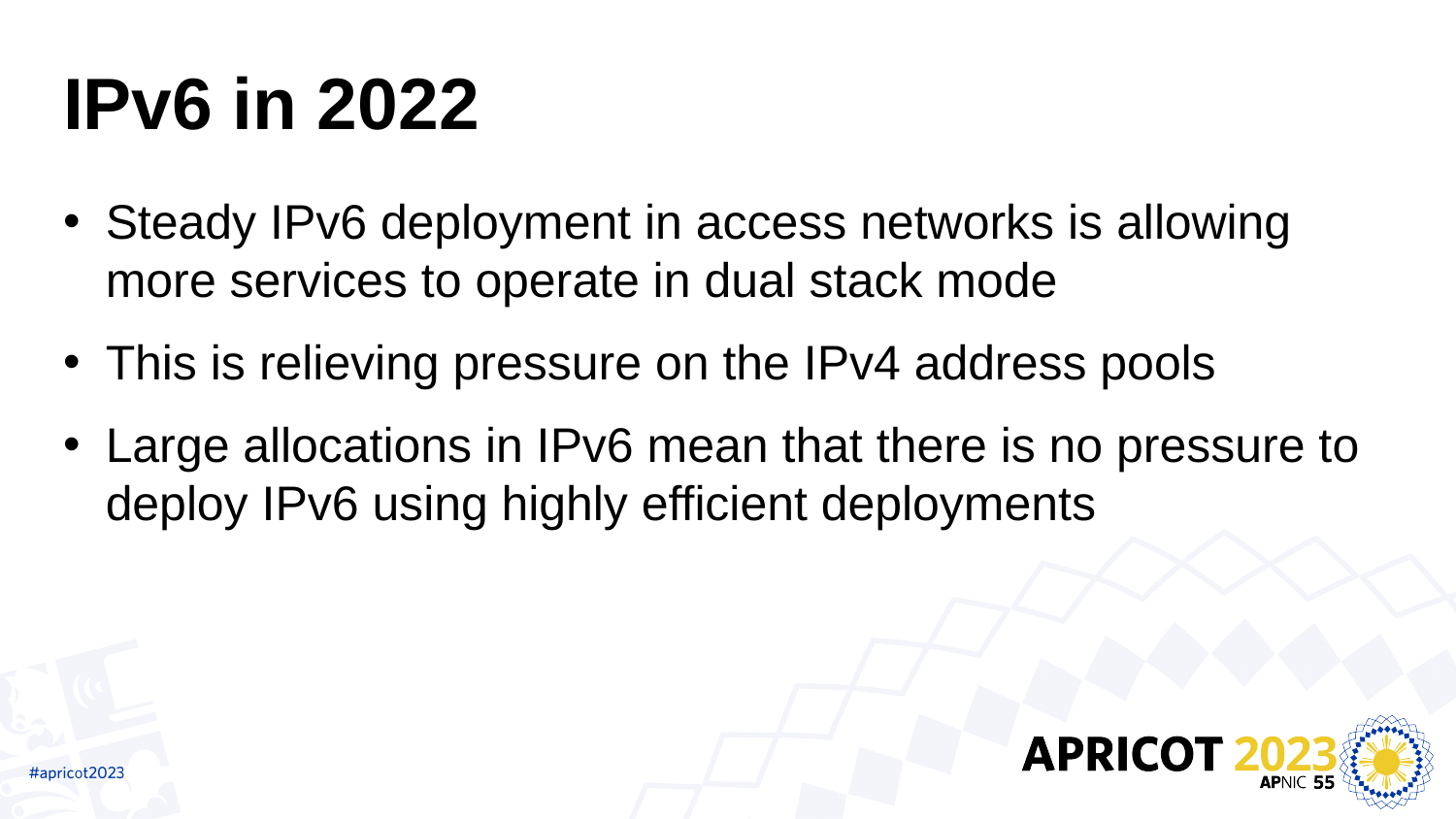

# IPv6 in 2022
Steady IPv6 deployment in access networks is allowing more services to operate in dual stack mode
This is relieving pressure on the IPv4 address pools
Large allocations in IPv6 mean that there is no pressure to deploy IPv6 using highly efficient deployments